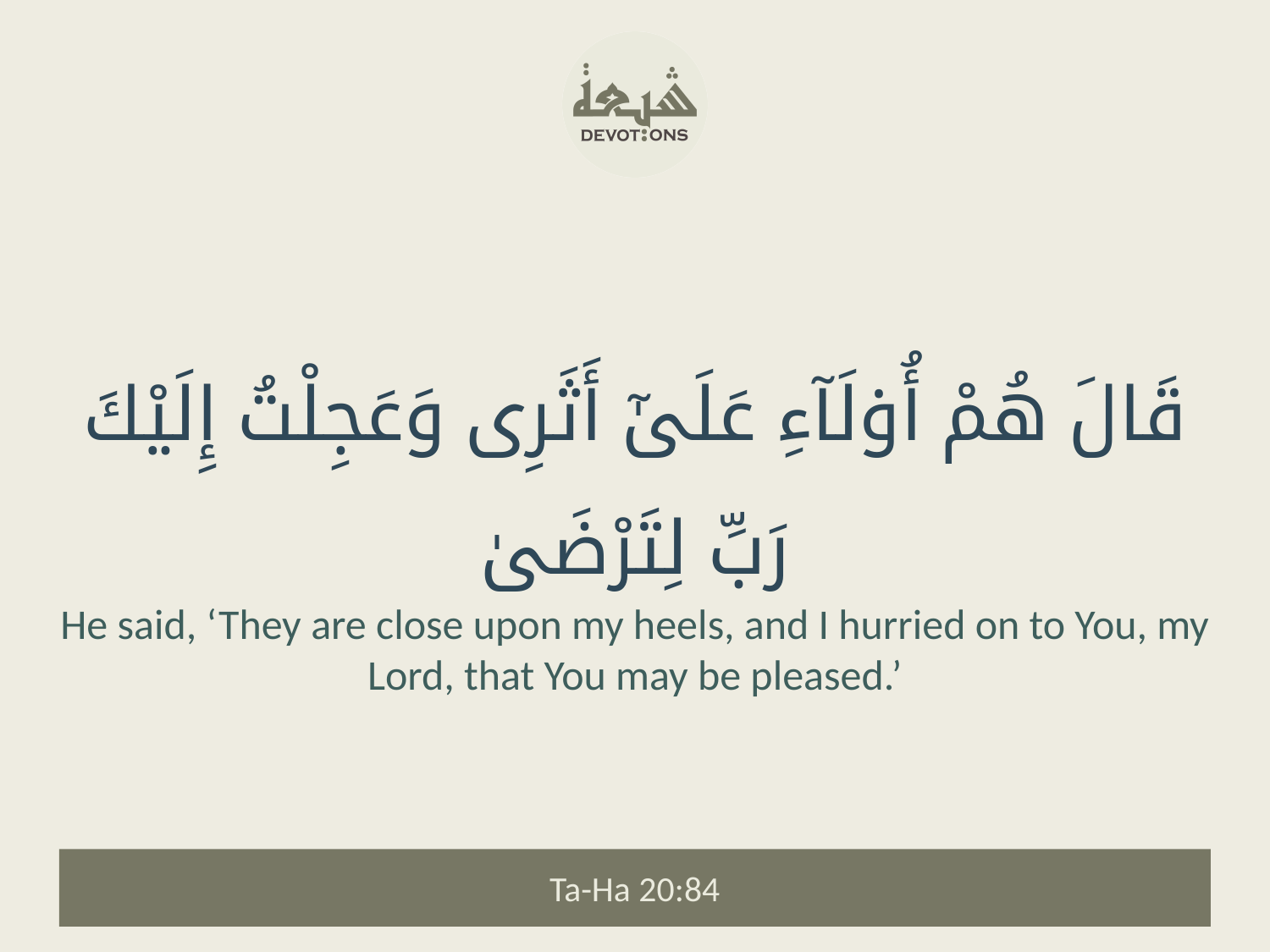

قَالَ هُمْ أُو۟لَآءِ عَلَىٰٓ أَثَرِى وَعَجِلْتُ إِلَيْكَ رَبِّ لِتَرْضَىٰ
He said, ‘They are close upon my heels, and I hurried on to You, my Lord, that You may be pleased.’
Ta-Ha 20:84